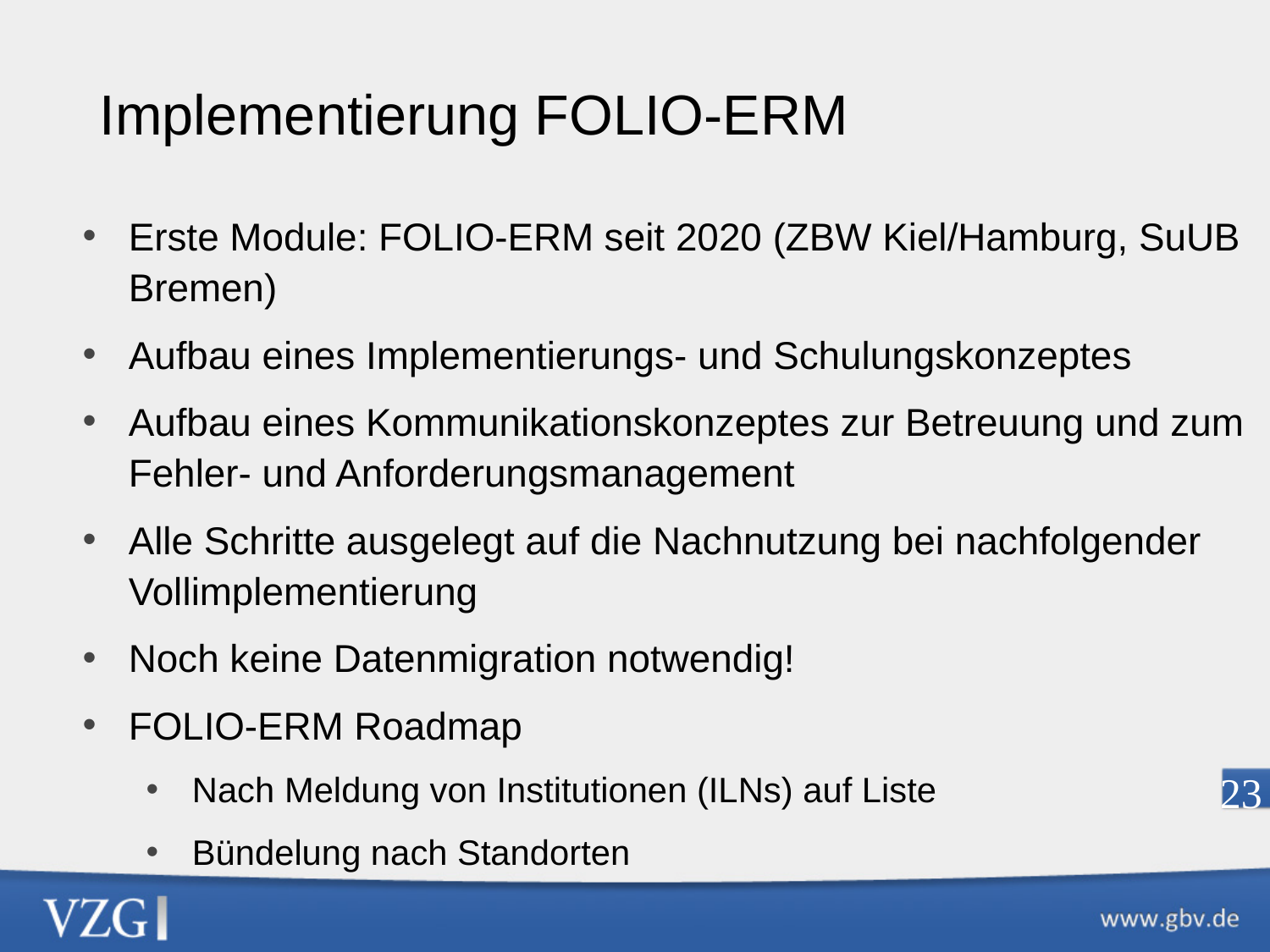

Implementierung FOLIO-ERM

Erste Module: FOLIO-ERM seit 2020 (ZBW Kiel/Hamburg, SuUB Bremen)
Aufbau eines Implementierungs- und Schulungskonzeptes
Aufbau eines Kommunikationskonzeptes zur Betreuung und zum Fehler- und Anforderungsmanagement
Alle Schritte ausgelegt auf die Nachnutzung bei nachfolgender Vollimplementierung
Noch keine Datenmigration notwendig!
FOLIO-ERM Roadmap
Nach Meldung von Institutionen (ILNs) auf Liste
Bündelung nach Standorten

23